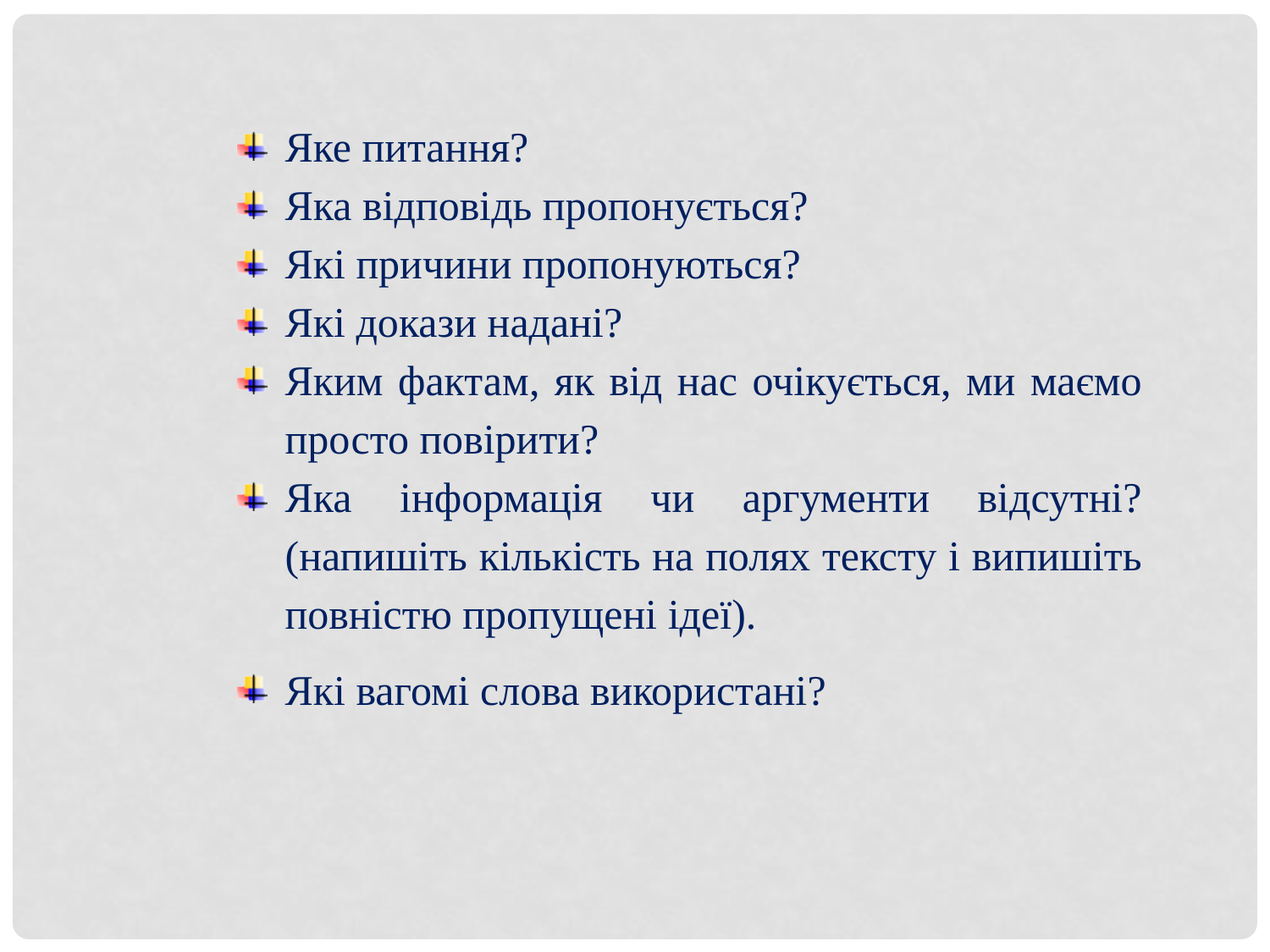

Яке питання?
Яка відповідь пропонується?
Які причини пропонуються?
Які докази надані?
Яким фактам, як від нас очікується, ми маємо просто повірити?
Яка інформація чи аргументи відсутні? (напишіть кількість на полях тексту і випишіть повністю пропущені ідеї).
Які вагомі слова використані?